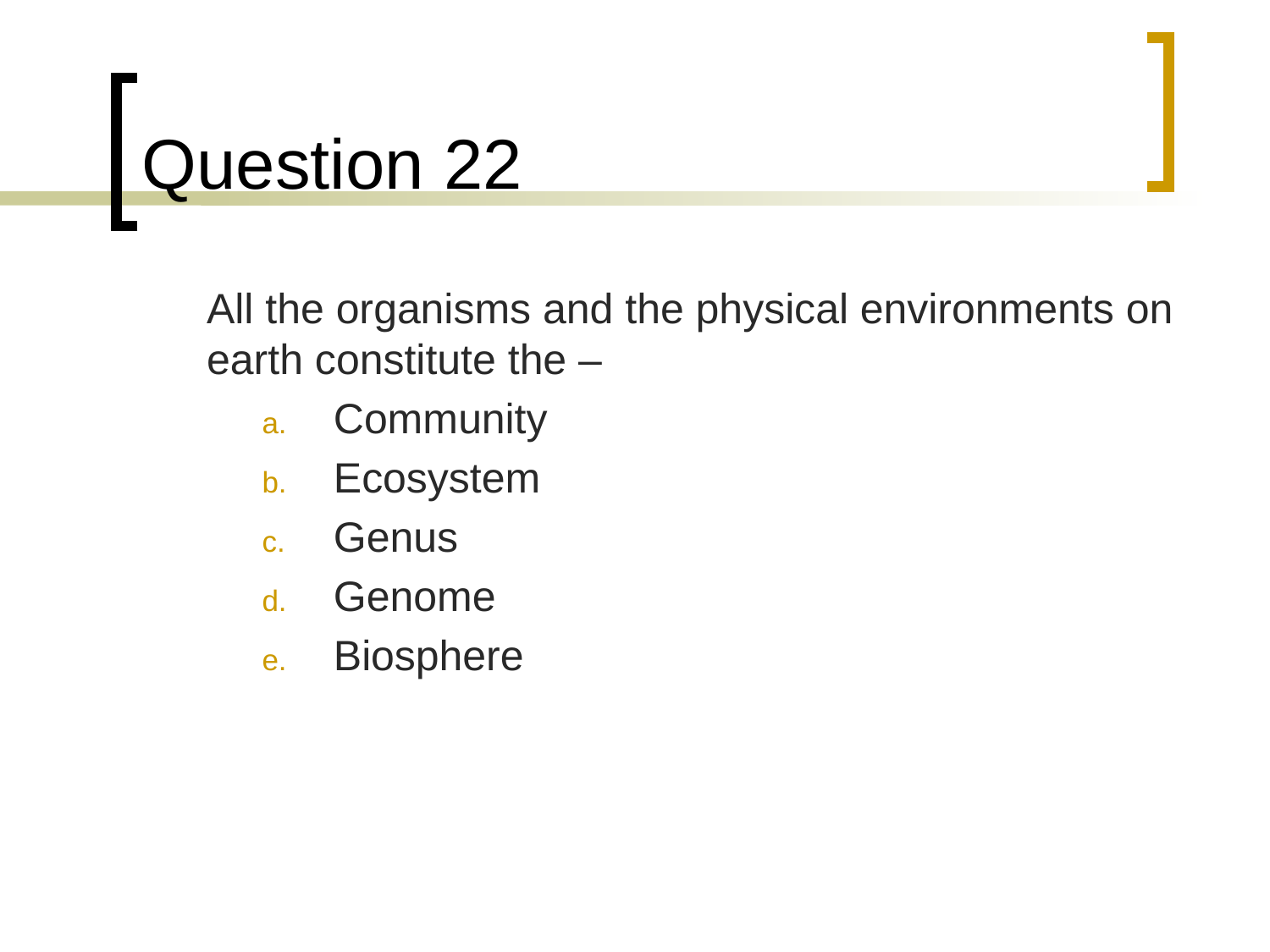

# Question 22
	All the organisms and the physical environments on earth constitute the –
Community
Ecosystem
Genus
Genome
Biosphere